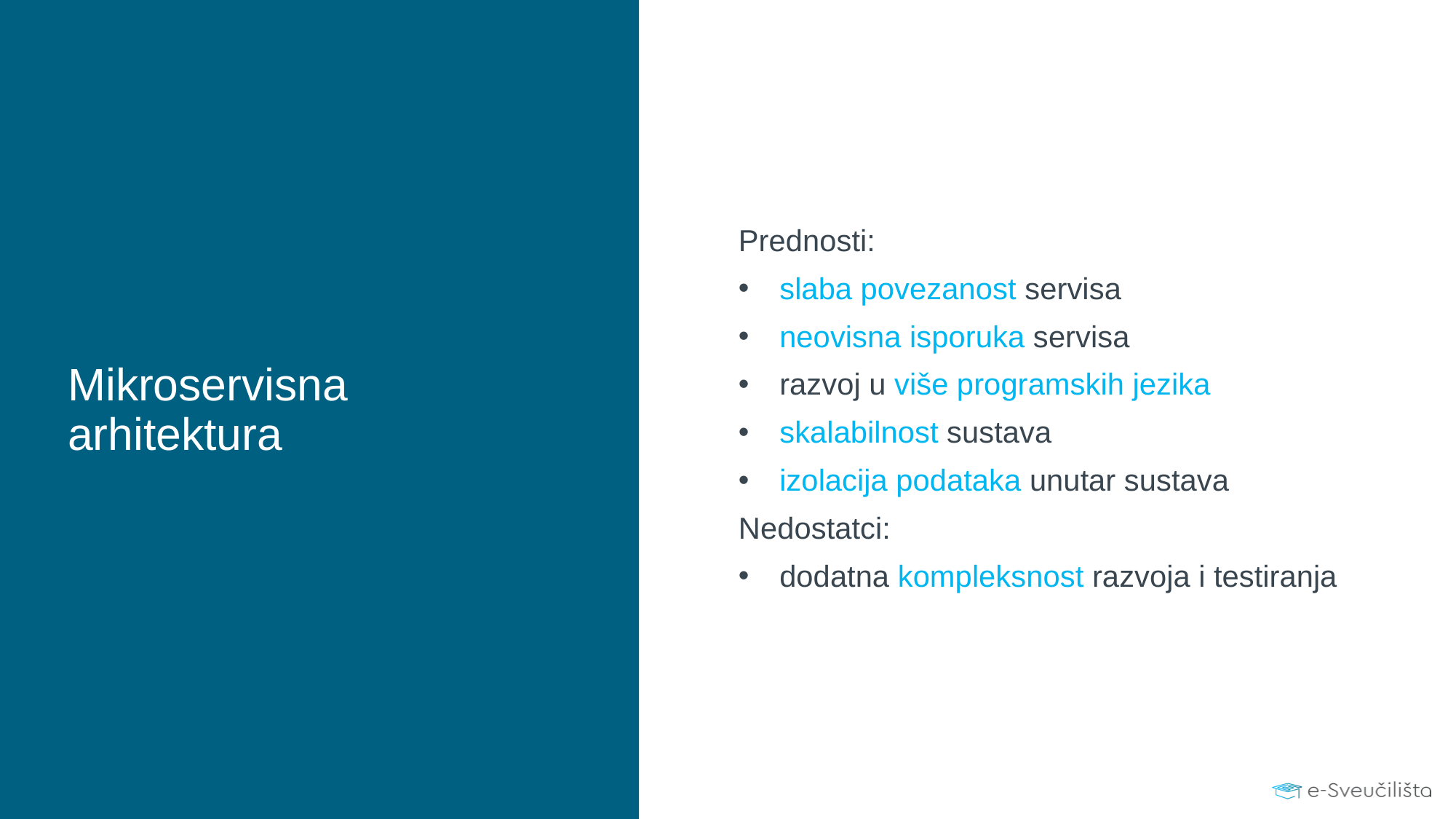

Prednosti:
slaba povezanost servisa
neovisna isporuka servisa
razvoj u više programskih jezika
skalabilnost sustava
izolacija podataka unutar sustava
Nedostatci:
dodatna kompleksnost razvoja i testiranja
# Mikroservisna arhitektura